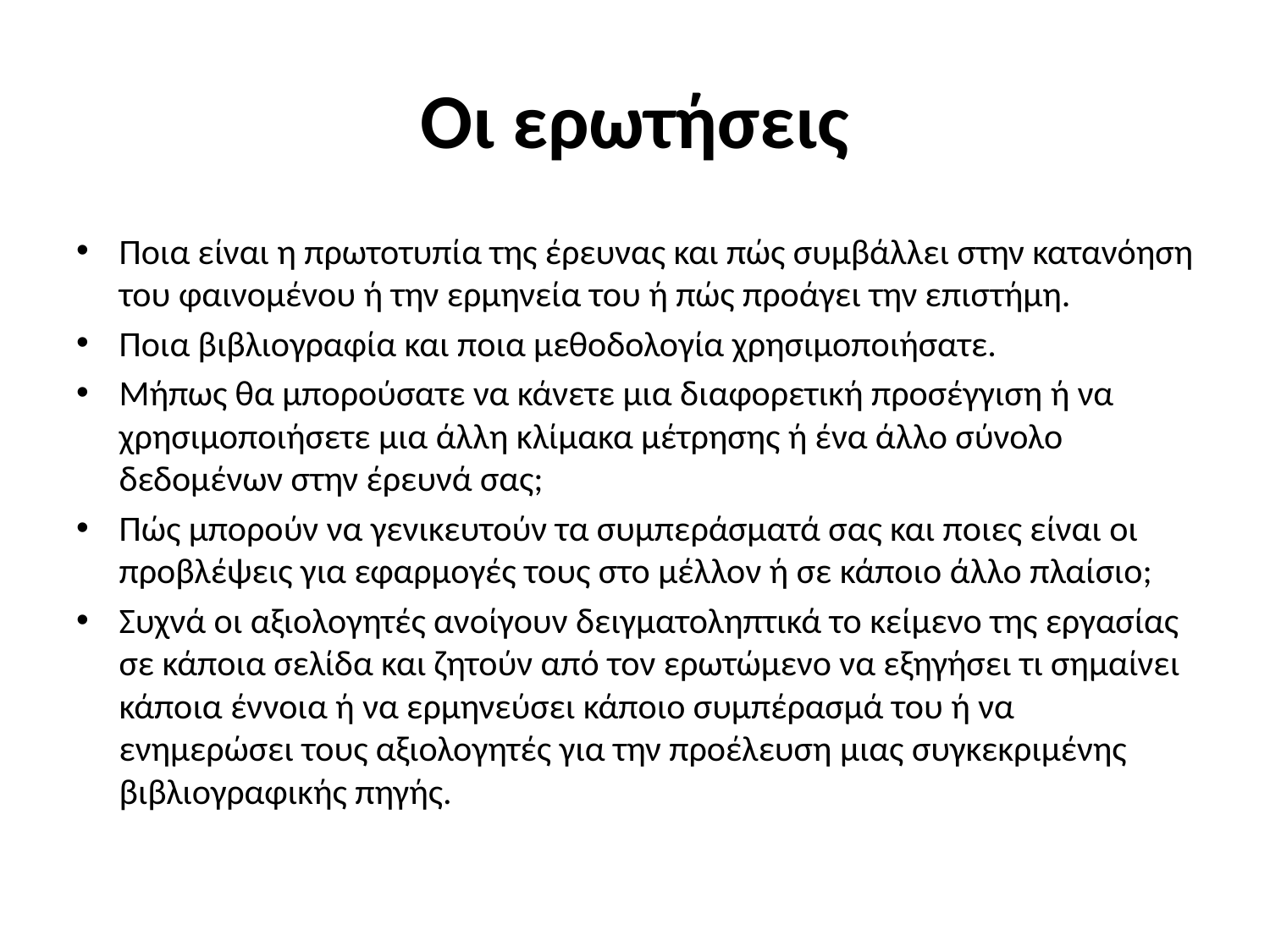

# Οι ερωτήσεις
Ποια είναι η πρωτοτυπία της έρευνας και πώς συμβάλλει στην κατανόηση του φαινομένου ή την ερμηνεία του ή πώς προάγει την επιστήμη.
Ποια βιβλιογραφία και ποια μεθοδολογία χρησιμοποιήσατε.
Mήπως θα μπορούσατε να κάνετε μια διαφορετική προσέγγιση ή να χρησιμοποιήσετε μια άλλη κλίμακα μέτρησης ή ένα άλλο σύνολο δεδομένων στην έρευνά σας;
Πώς μπορούν να γενικευτούν τα συμπεράσματά σας και ποιες είναι οι προβλέψεις για εφαρμογές τους στο μέλλον ή σε κάποιο άλλο πλαίσιο;
Συχνά οι αξιολογητές ανοίγουν δειγματοληπτικά το κείμενο της εργασίας σε κάποια σελίδα και ζητούν από τον ερωτώμενο να εξηγήσει τι σημαίνει κάποια έννοια ή να ερμηνεύσει κάποιο συμπέρασμά του ή να ενημερώσει τους αξιολογητές για την προέλευση μιας συγκεκριμένης βιβλιογραφικής πηγής.